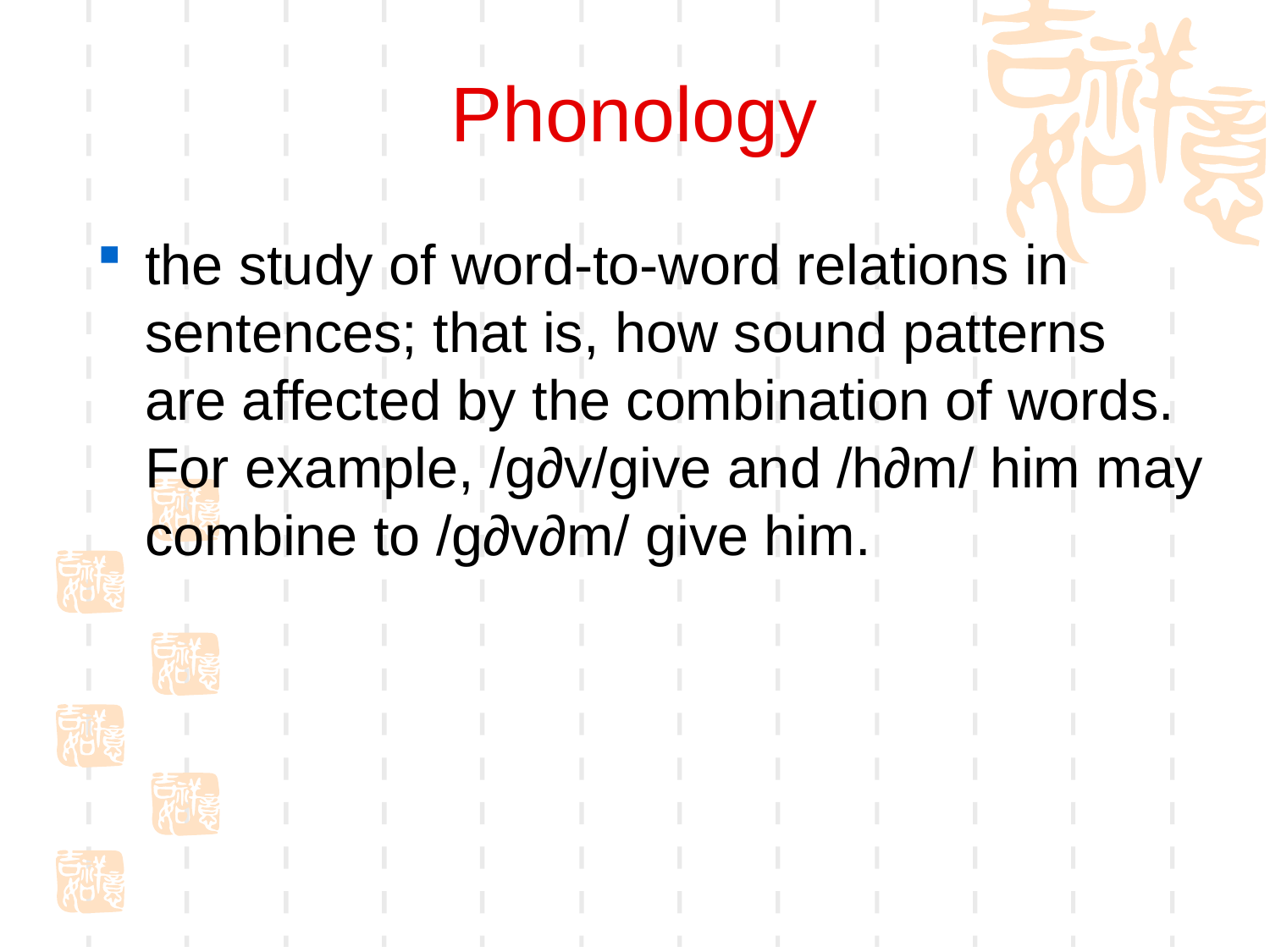

# Phonology
the study of word-to-word relations in sentences; that is, how sound patterns are affected by the combination of words. For example, /g∂v/give and /h∂m/ him may combine to /g∂v∂m/ give him.